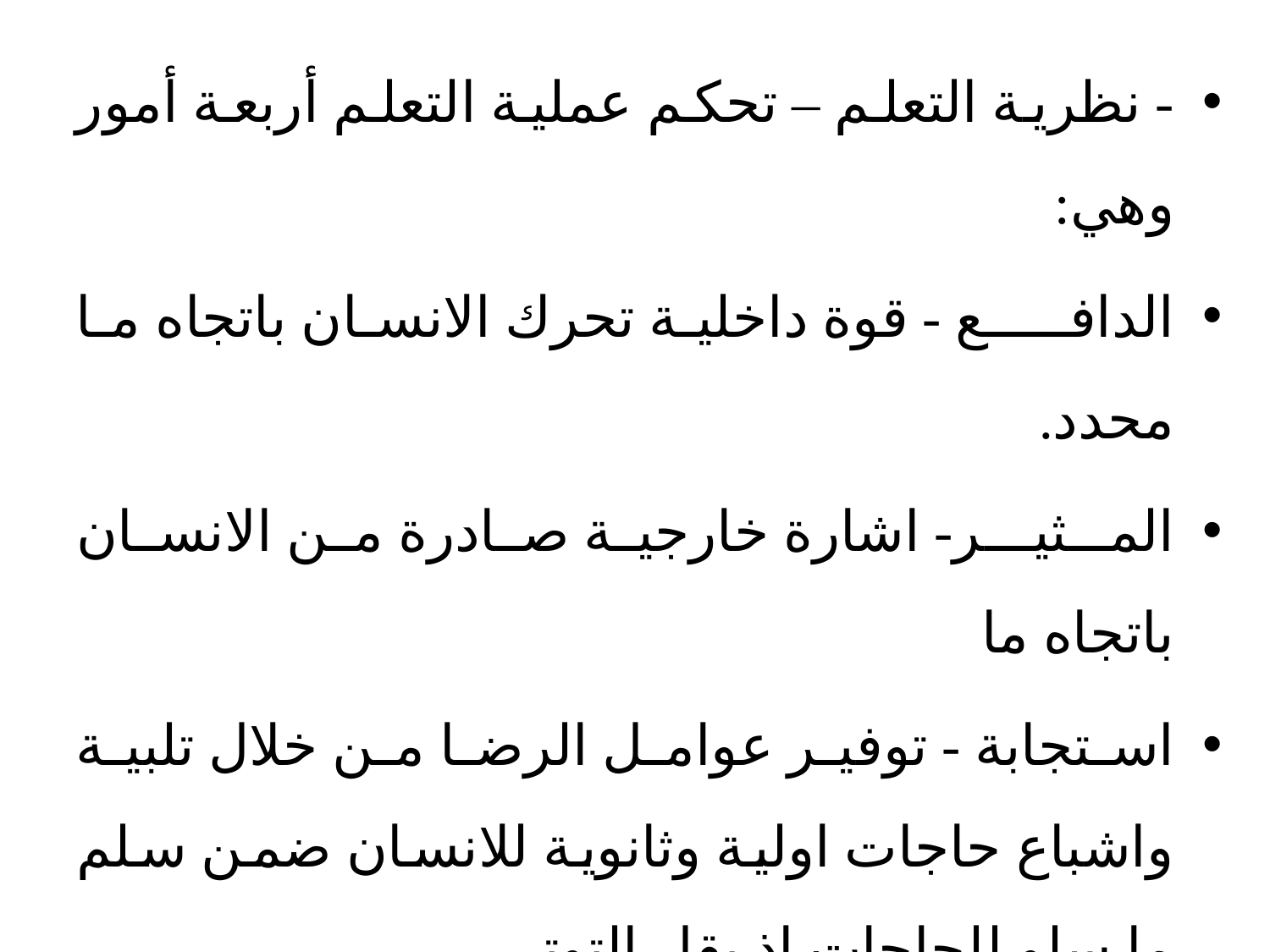

- نظرية التعلم – تحكم عملية التعلم أربعة أمور وهي:
الدافــــع - قوة داخلية تحرك الانسان باتجاه ما محدد.
المـثيـــر- اشارة خارجية صادرة من الانسان باتجاه ما
استجابة - توفير عوامل الرضا من خلال تلبية واشباع حاجات اولية وثانوية للانسان ضمن سلم ما سلو للحاجات اذ يقل التوتر.
التعزيز – عملية تربط بين المثير والاستجابة.